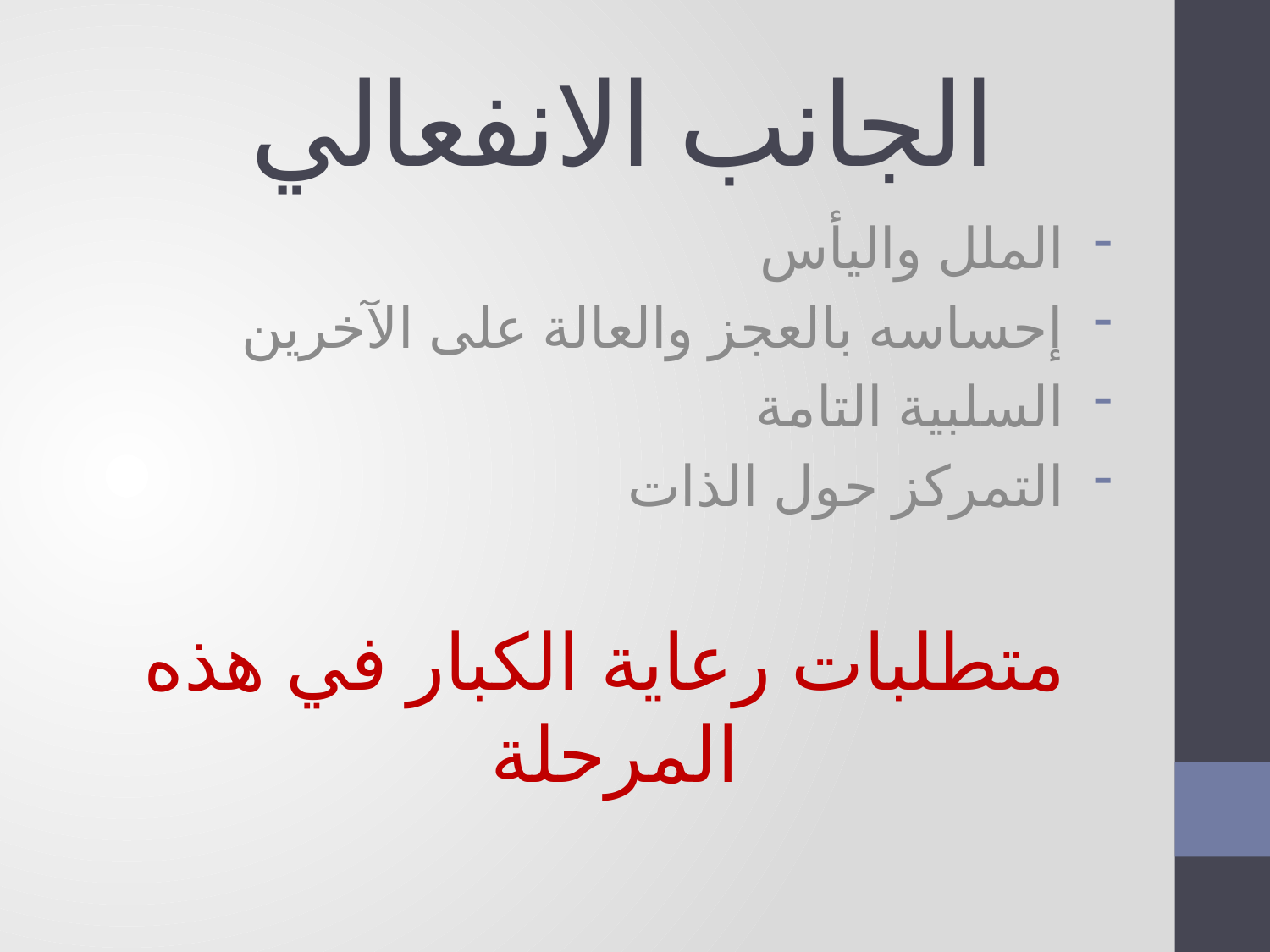

# الجانب الانفعالي
الملل واليأس
إحساسه بالعجز والعالة على الآخرين
السلبية التامة
التمركز حول الذات

متطلبات رعاية الكبار في هذه المرحلة